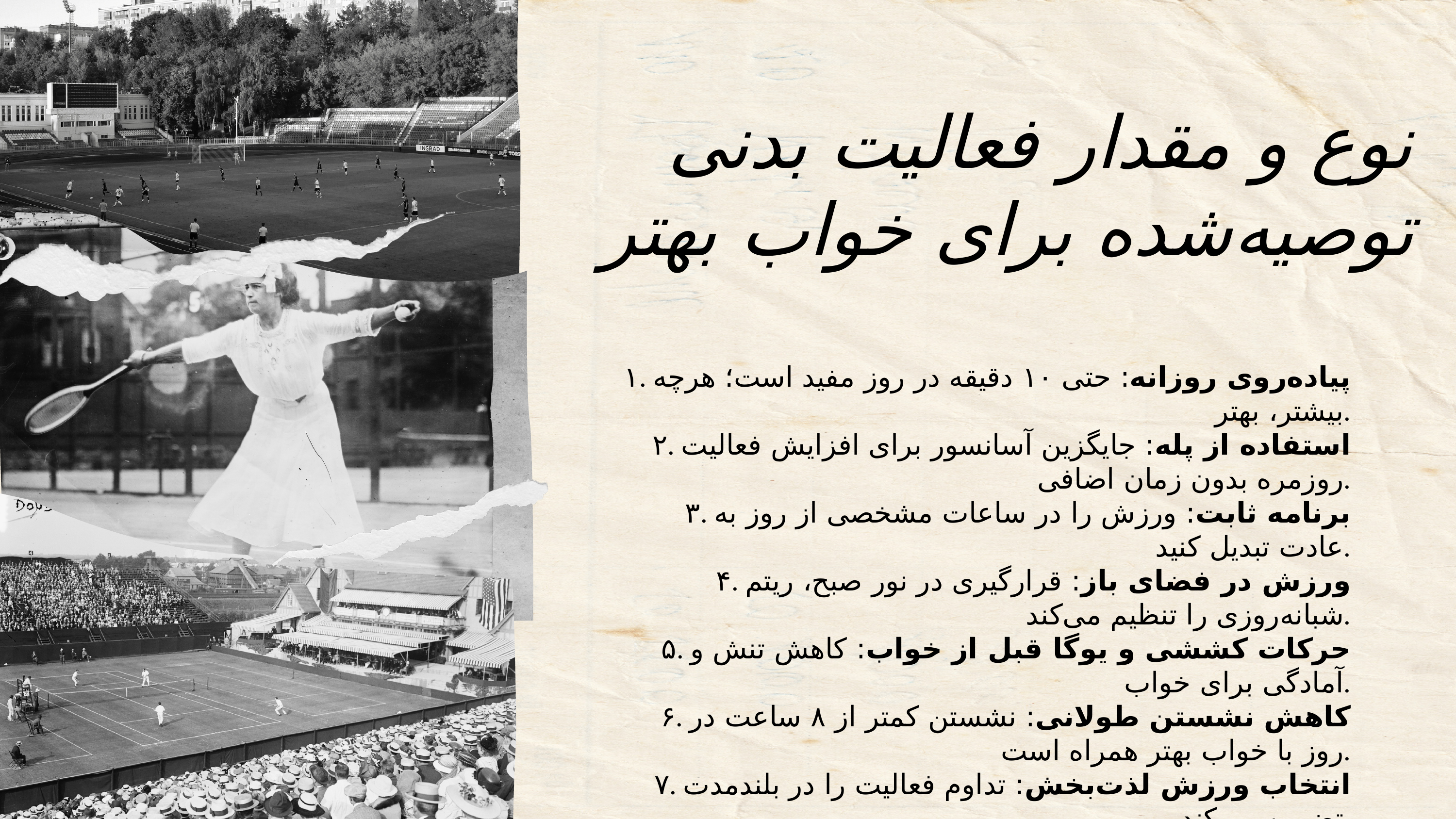

نوع و مقدار فعالیت بدنی توصیه‌شده برای خواب بهتر
۱. پیاده‌روی روزانه: حتی ۱۰ دقیقه در روز مفید است؛ هرچه بیشتر، بهتر.
۲. استفاده از پله: جایگزین آسانسور برای افزایش فعالیت روزمره بدون زمان اضافی.
۳. برنامه ثابت: ورزش را در ساعات مشخصی از روز به عادت تبدیل کنید.
۴. ورزش در فضای باز: قرارگیری در نور صبح، ریتم شبانه‌روزی را تنظیم می‌کند.
۵. حرکات کششی و یوگا قبل از خواب: کاهش تنش و آمادگی برای خواب.
۶. کاهش نشستن طولانی: نشستن کمتر از ۸ ساعت در روز با خواب بهتر همراه است.
۷. انتخاب ورزش لذت‌بخش: تداوم فعالیت را در بلندمدت تضمین می‌کند.
۸. پرهیز از ورزش سنگین شب: تمرینات شدید را حداقل ۳ ساعت قبل از خواب تمام کنید.